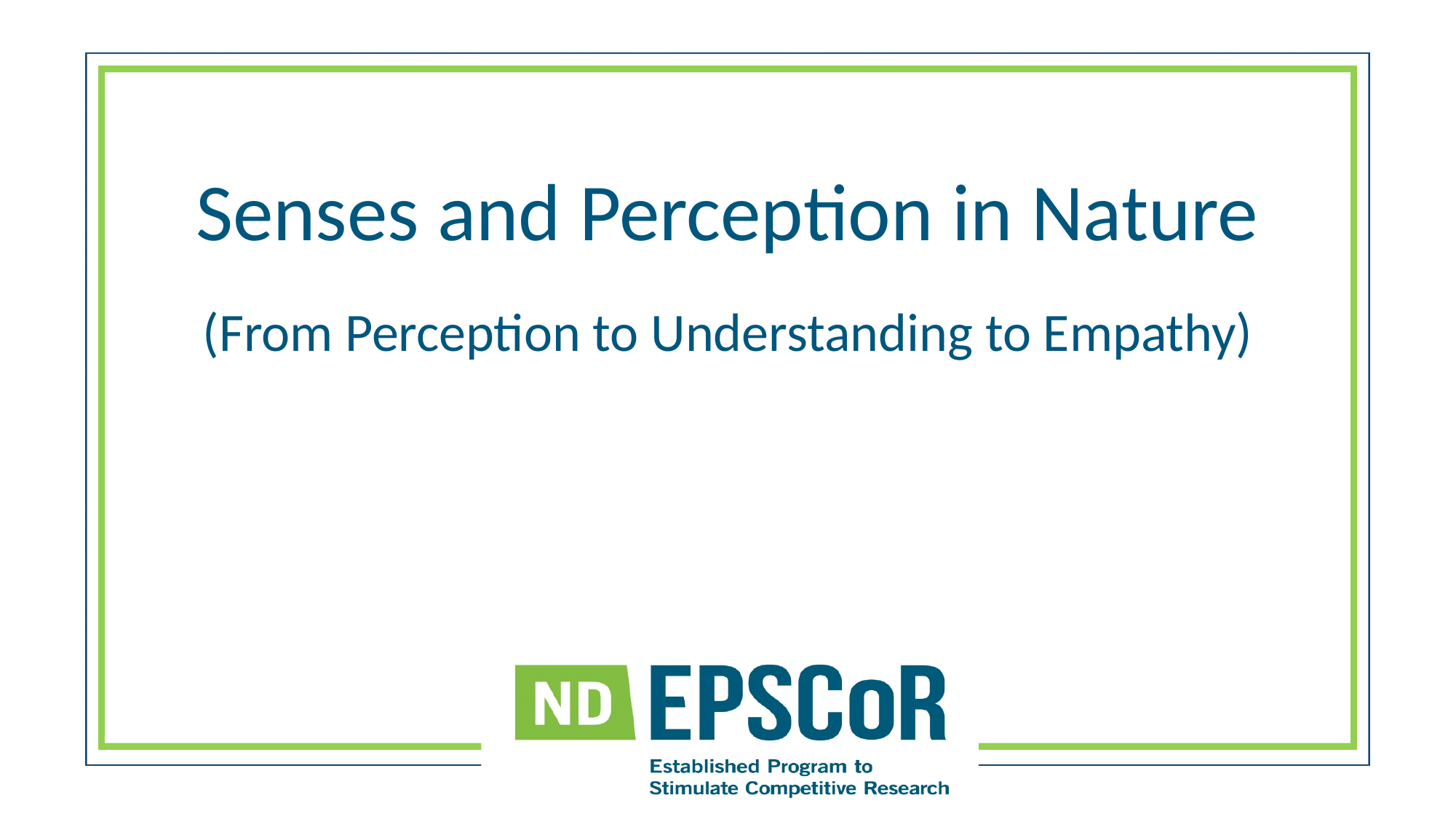

# Senses and Perception in Nature (From Perception to Understanding to Empathy)